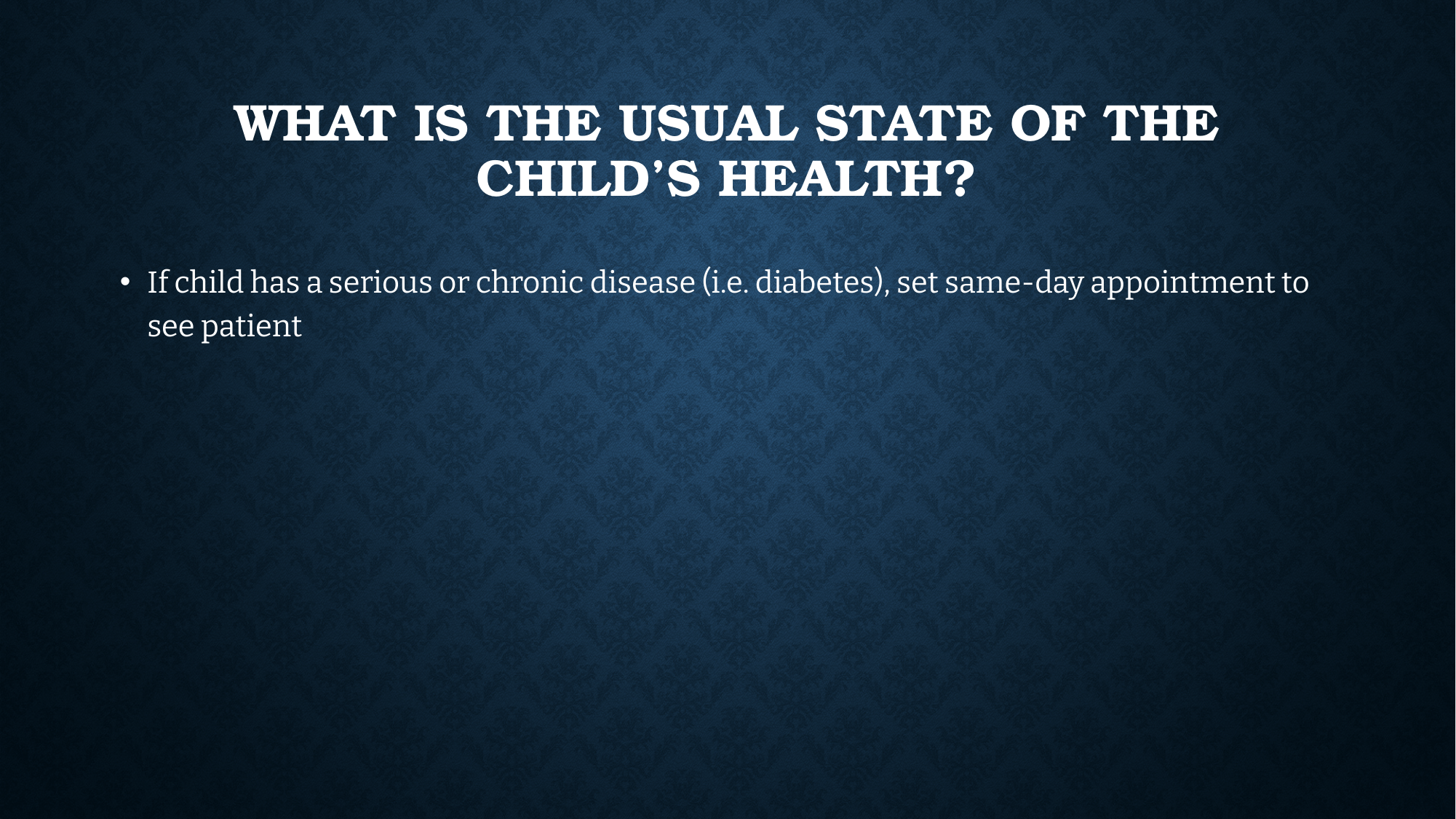

# What is the usual state of the child’s health?
If child has a serious or chronic disease (i.e. diabetes), set same-day appointment to see patient